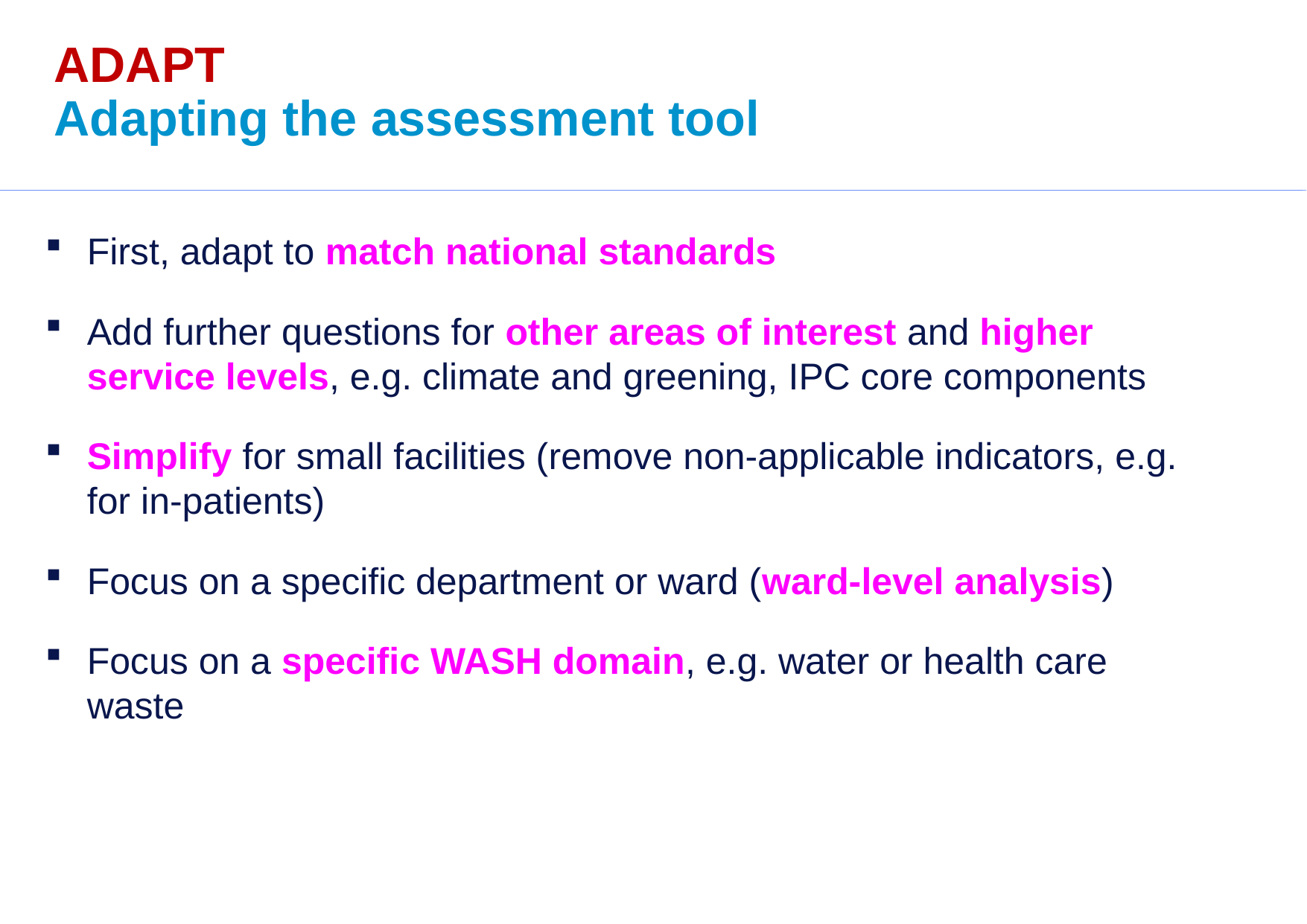

# ADAPT Adapting the assessment tool
First, adapt to match national standards
Add further questions for other areas of interest and higher service levels, e.g. climate and greening, IPC core components
Simplify for small facilities (remove non-applicable indicators, e.g. for in-patients)
Focus on a specific department or ward (ward-level analysis)
Focus on a specific WASH domain, e.g. water or health care waste